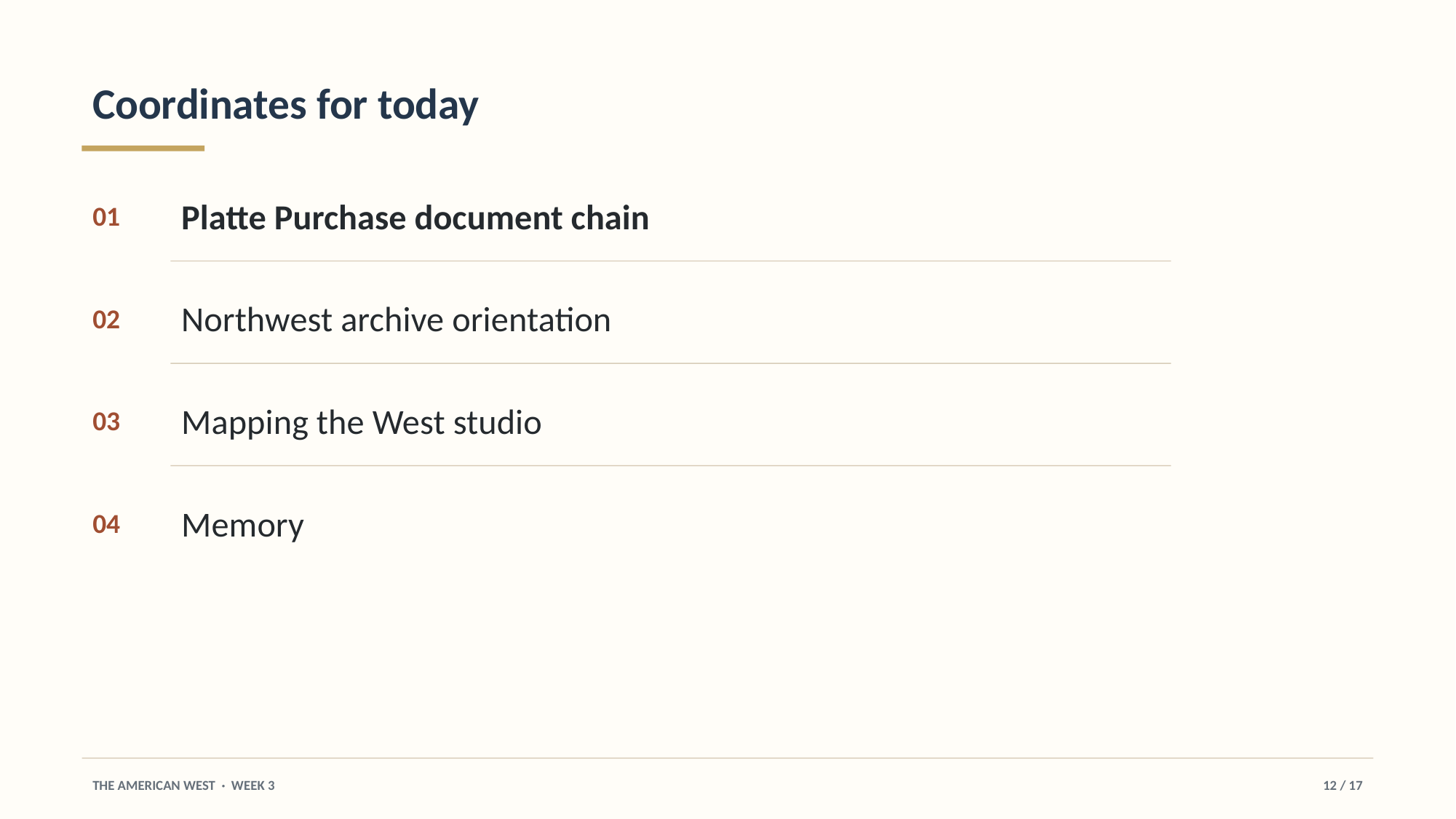

Coordinates for today

Platte Purchase document chain
01

Northwest archive orientation
02

Mapping the West studio
03

Memory
04

THE AMERICAN WEST  ·  WEEK 3
12 / 17